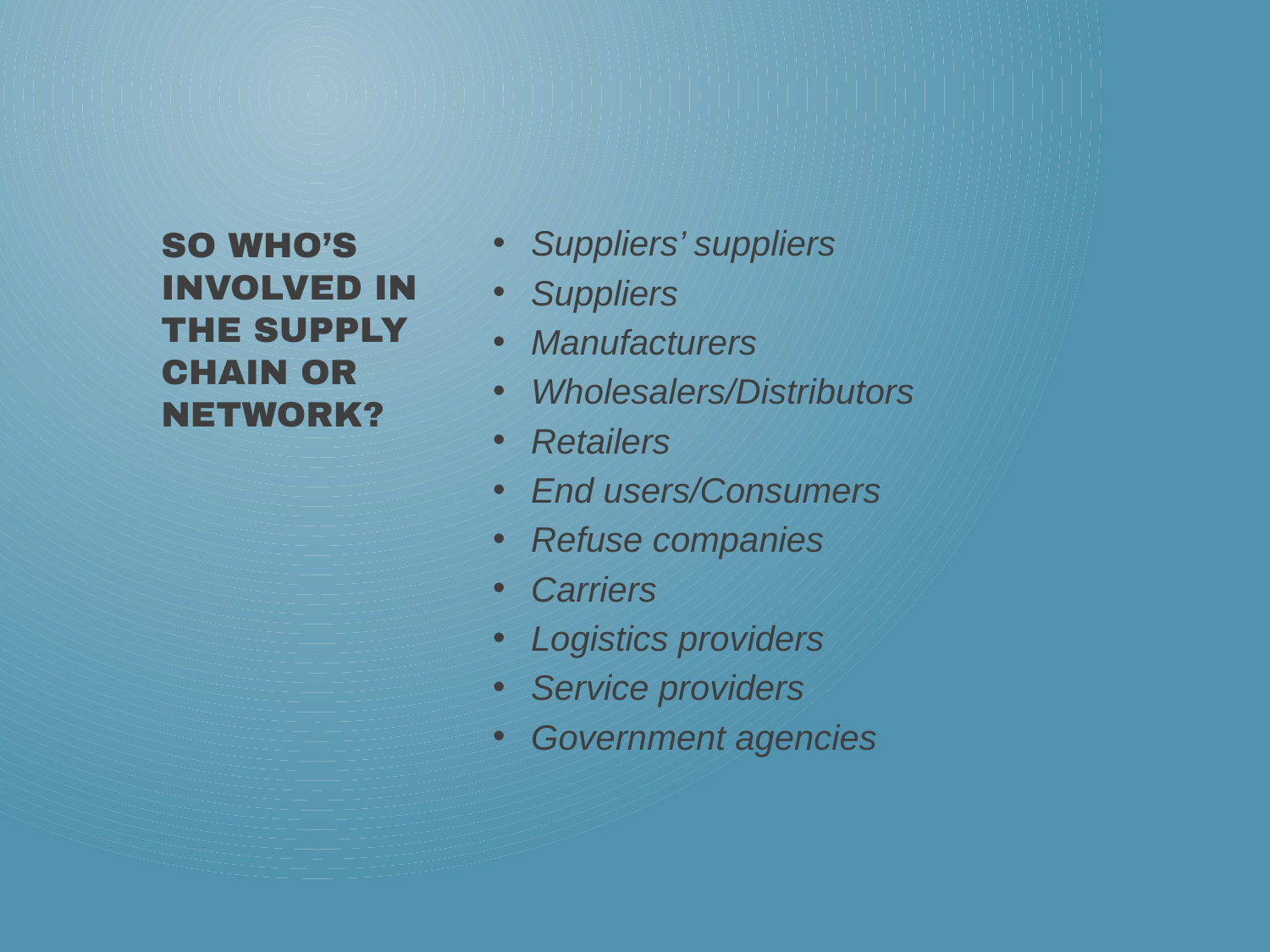

Suppliers’ suppliers
Suppliers
Manufacturers
Wholesalers/Distributors
Retailers
End users/Consumers
Refuse companies
Carriers
Logistics providers
Service providers
Government agencies
# So who’s involved in the supply chain or network?